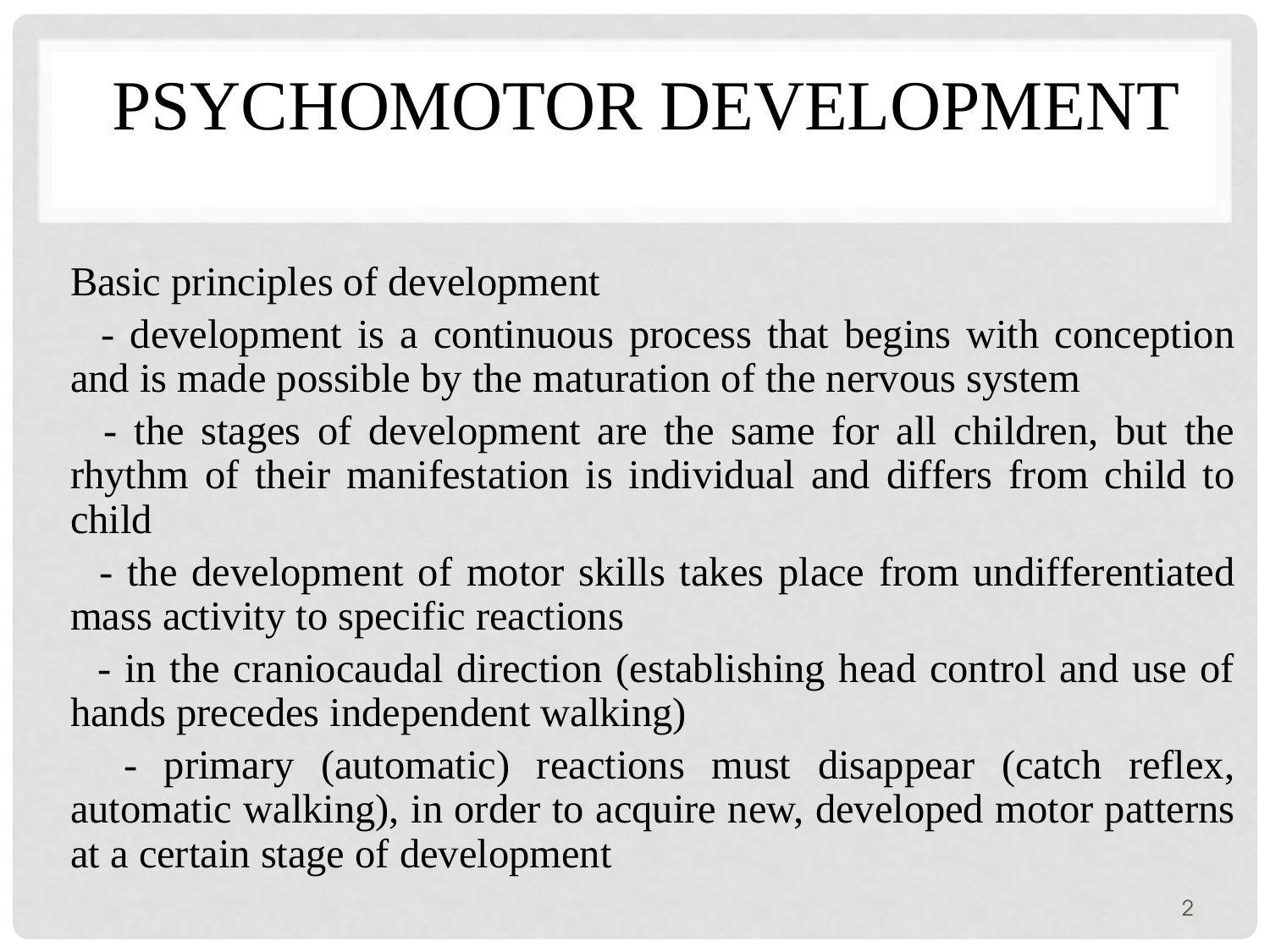

# psychomotor development
Basic principles of development
  - development is a continuous process that begins with conception and is made possible by the maturation of the nervous system
  - the stages of development are the same for all children, but the rhythm of their manifestation is individual and differs from child to child
  - the development of motor skills takes place from undifferentiated mass activity to specific reactions
  - in the craniocaudal direction (establishing head control and use of hands precedes independent walking)
  - primary (automatic) reactions must disappear (catch reflex, automatic walking), in order to acquire new, developed motor patterns at a certain stage of development
2